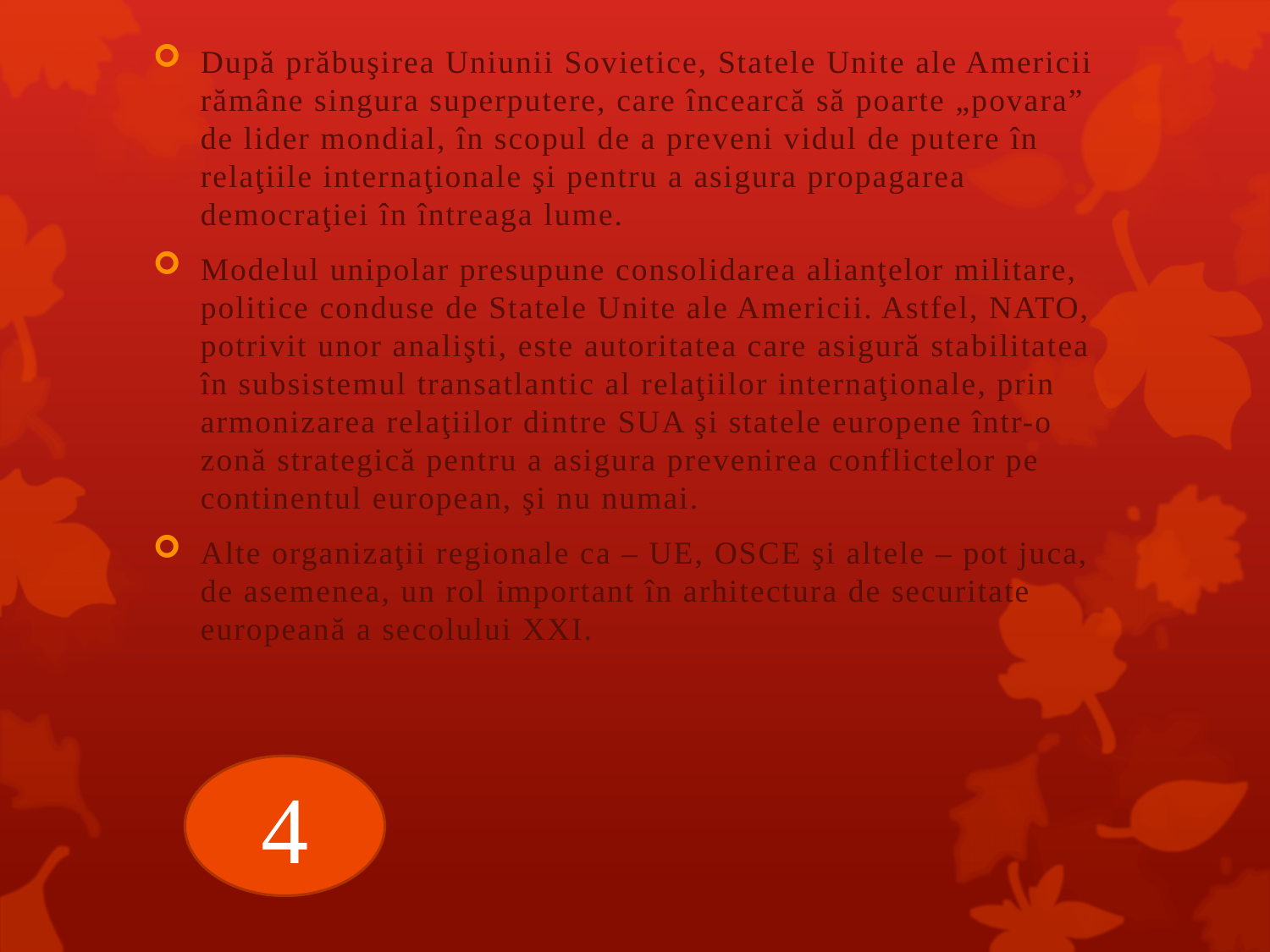

După prăbuşirea Uniunii Sovietice, Statele Unite ale Americii rămâne singura superputere, care încearcă să poarte „povara” de lider mondial, în scopul de a preveni vidul de putere în relaţiile internaţionale şi pentru a asigura propagarea democraţiei în întreaga lume.
Modelul unipolar presupune consolidarea alianţelor militare, politice conduse de Statele Unite ale Americii. Astfel, NATO, potrivit unor analişti, este autoritatea care asigură stabilitatea în subsistemul transatlantic al relaţiilor internaţionale, prin armonizarea relaţiilor dintre SUA şi statele europene într-o zonă strategică pentru a asigura prevenirea conflictelor pe continentul european, şi nu numai.
Alte organizaţii regionale ca – UE, OSCE şi altele – pot juca, de asemenea, un rol important în arhitectura de securitate europeană a secolului XXI.

4